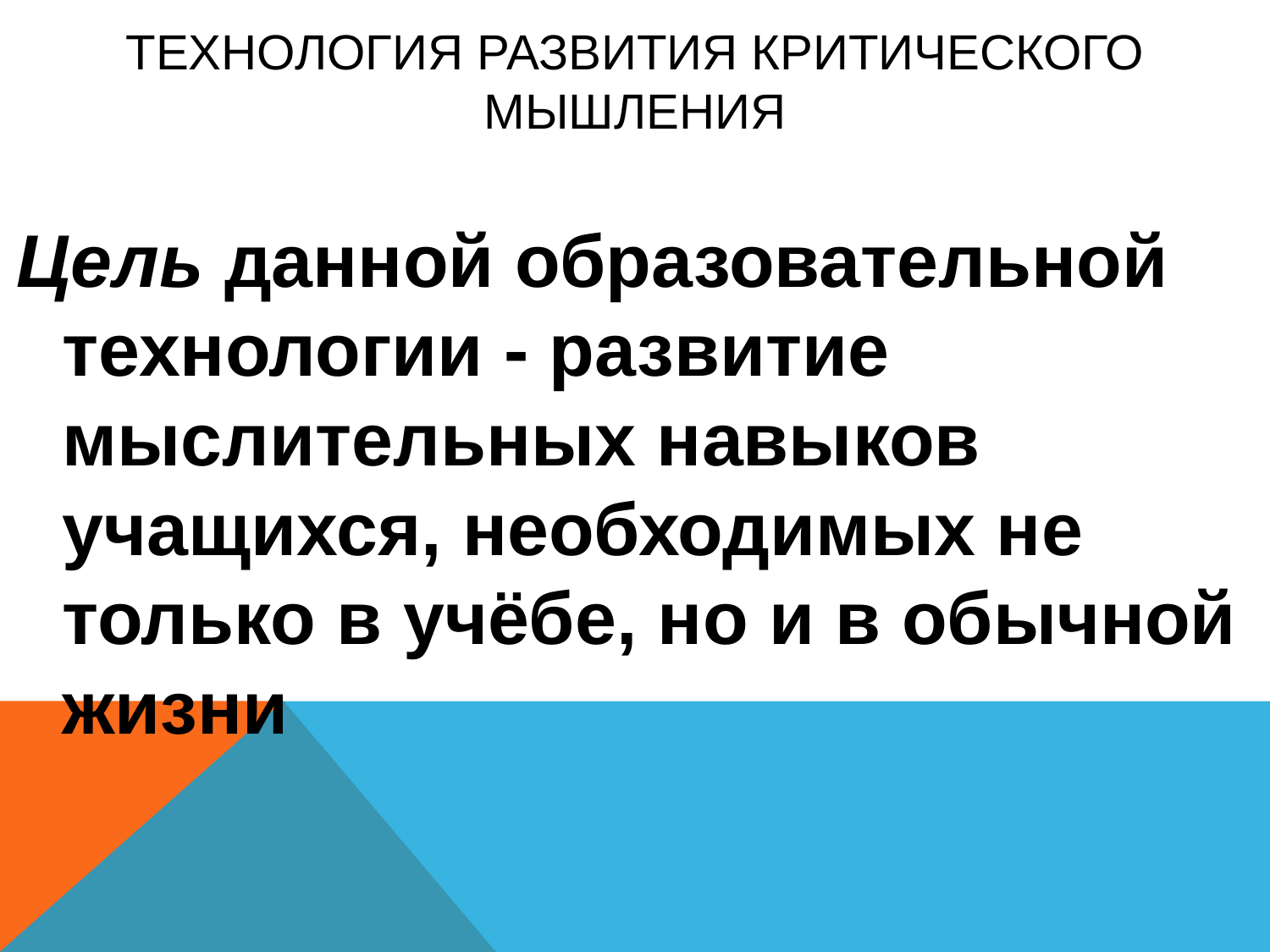

# Технология развития критического мышления
Цель данной образовательной технологии - развитие мыслительных навыков учащихся, необходимых не только в учёбе, но и в обычной жизни